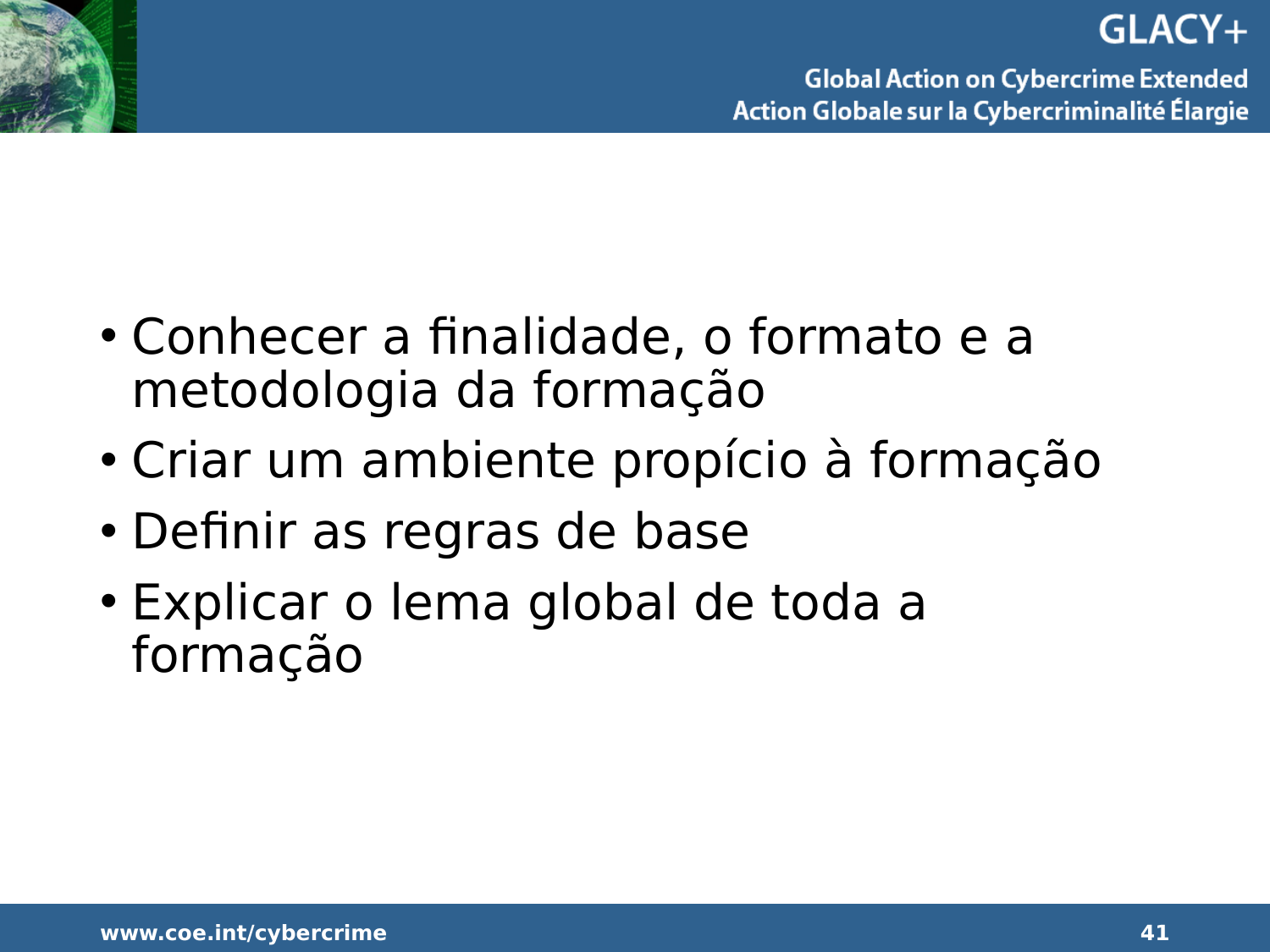

#
Conhecer a finalidade, o formato e a metodologia da formação
Criar um ambiente propício à formação
Definir as regras de base
Explicar o lema global de toda a formação
www.coe.int/cybercrime
41